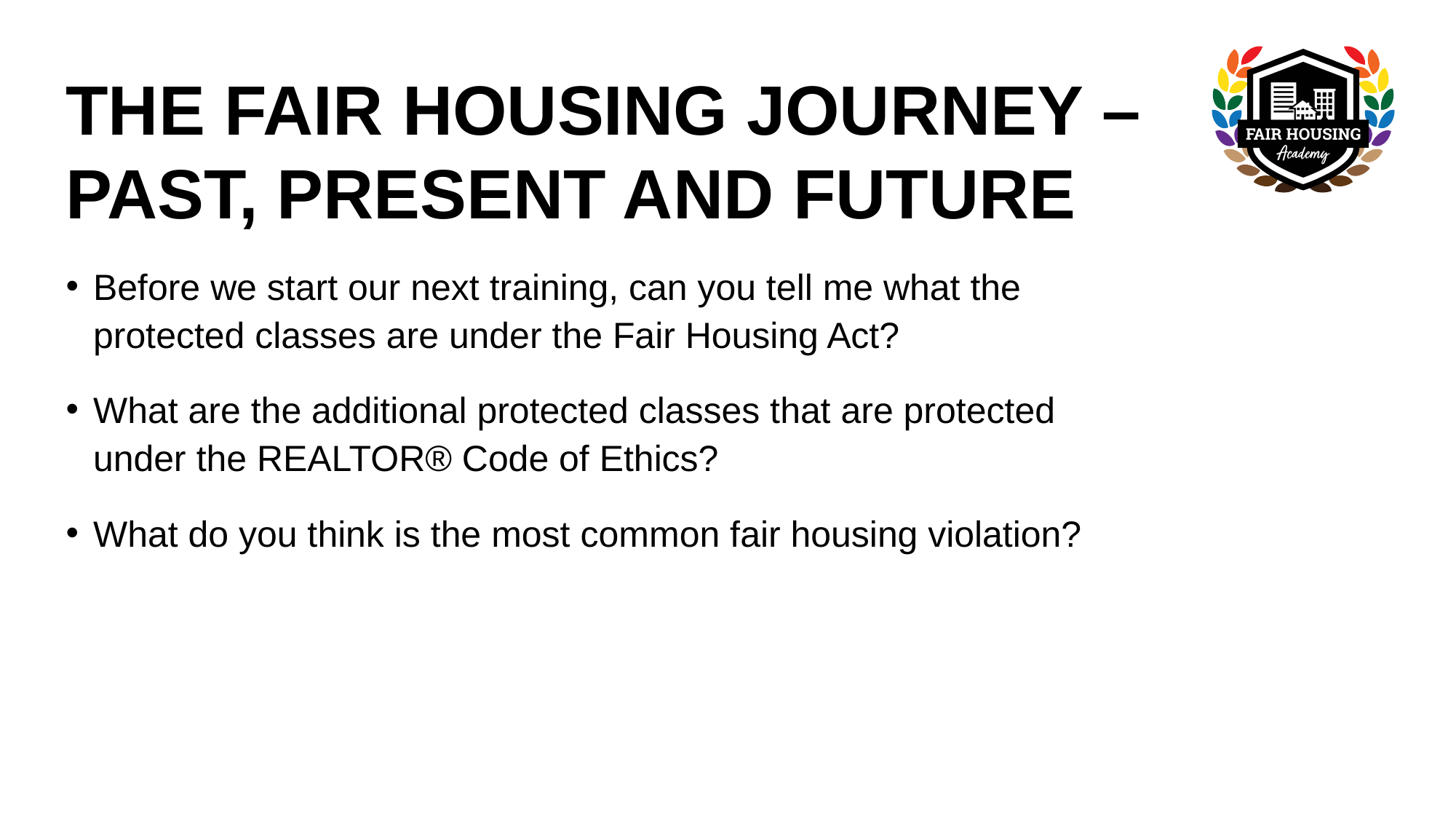

# THE FAIR HOUSING JOURNEY – PAST, PRESENT AND FUTURE
Before we start our next training, can you tell me what the protected classes are under the Fair Housing Act?
What are the additional protected classes that are protected under the REALTOR® Code of Ethics?
What do you think is the most common fair housing violation?